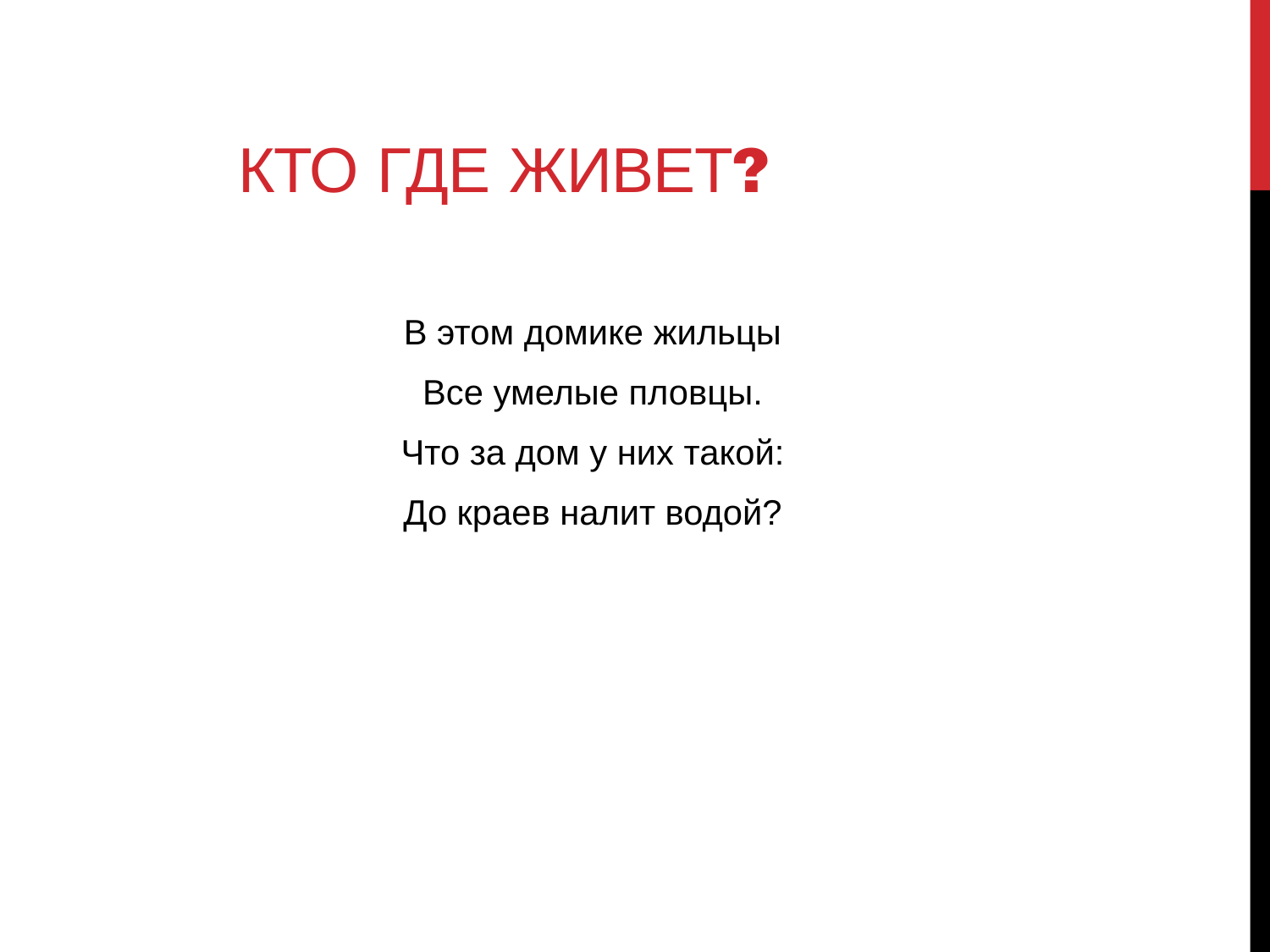

# Кто где живет?

В этом домике жильцы
Все умелые пловцы.
Что за дом у них такой:
До краев налит водой?